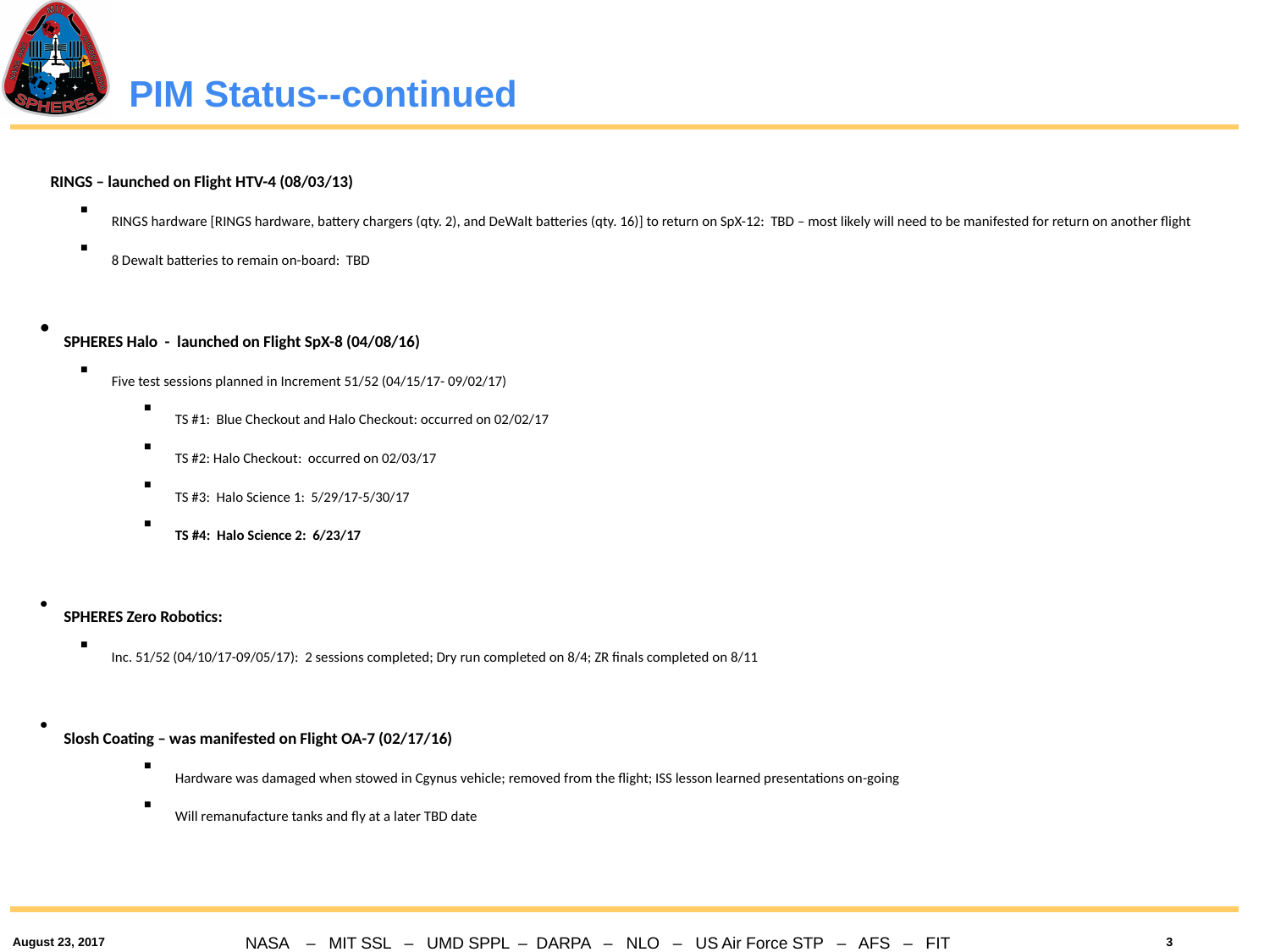

PIM Status--continued

 RINGS – launched on Flight HTV-4 (08/03/13)
RINGS hardware [RINGS hardware, battery chargers (qty. 2), and DeWalt batteries (qty. 16)] to return on SpX-12:  TBD – most likely will need to be manifested for return on another flight
8 Dewalt batteries to remain on-board:  TBD

SPHERES Halo  -  launched on Flight SpX-8 (04/08/16)
Five test sessions planned in Increment 51/52 (04/15/17- 09/02/17)
TS #1:  Blue Checkout and Halo Checkout: occurred on 02/02/17
TS #2: Halo Checkout:  occurred on 02/03/17
TS #3:  Halo Science 1:  5/29/17-5/30/17
TS #4:  Halo Science 2:  6/23/17

SPHERES Zero Robotics:
Inc. 51/52 (04/10/17-09/05/17):  2 sessions completed; Dry run completed on 8/4; ZR finals completed on 8/11

Slosh Coating – was manifested on Flight OA-7 (02/17/16)
Hardware was damaged when stowed in Cgynus vehicle; removed from the flight; ISS lesson learned presentations on-going
Will remanufacture tanks and fly at a later TBD date